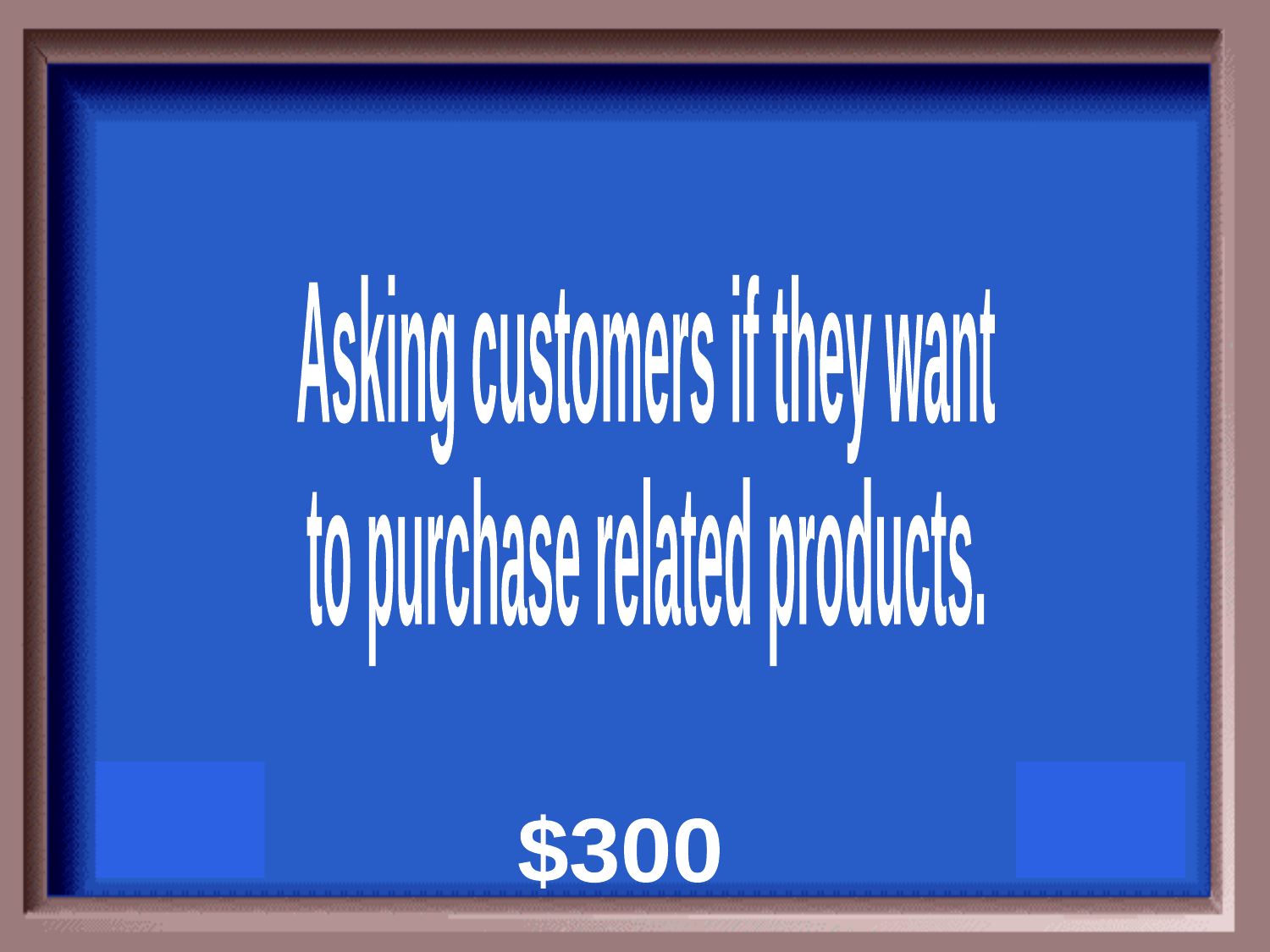

Asking customers if they want
to purchase related products.

$300